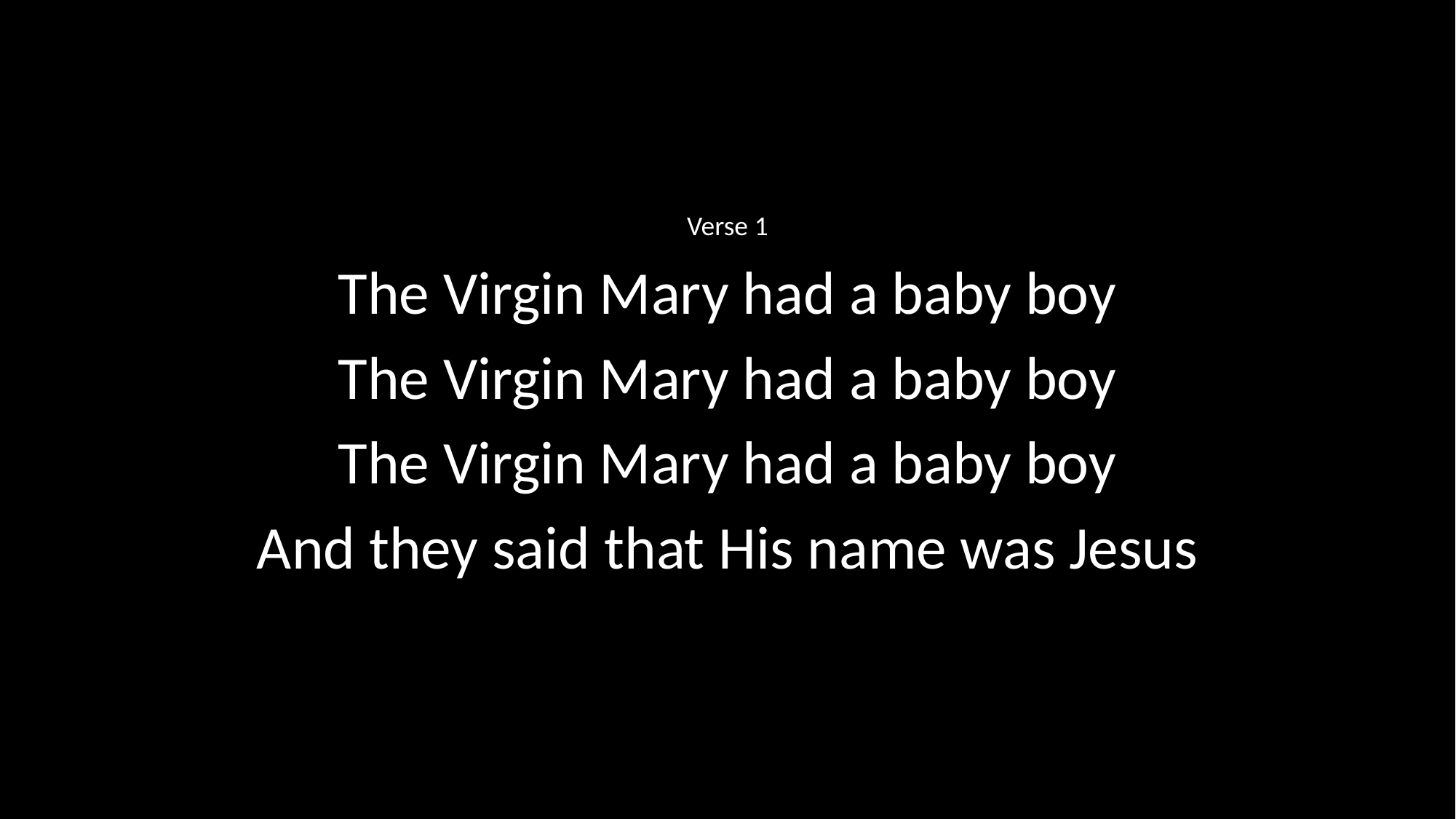

Verse 1
The Virgin Mary had a baby boy
The Virgin Mary had a baby boy
The Virgin Mary had a baby boy
And they said that His name was Jesus